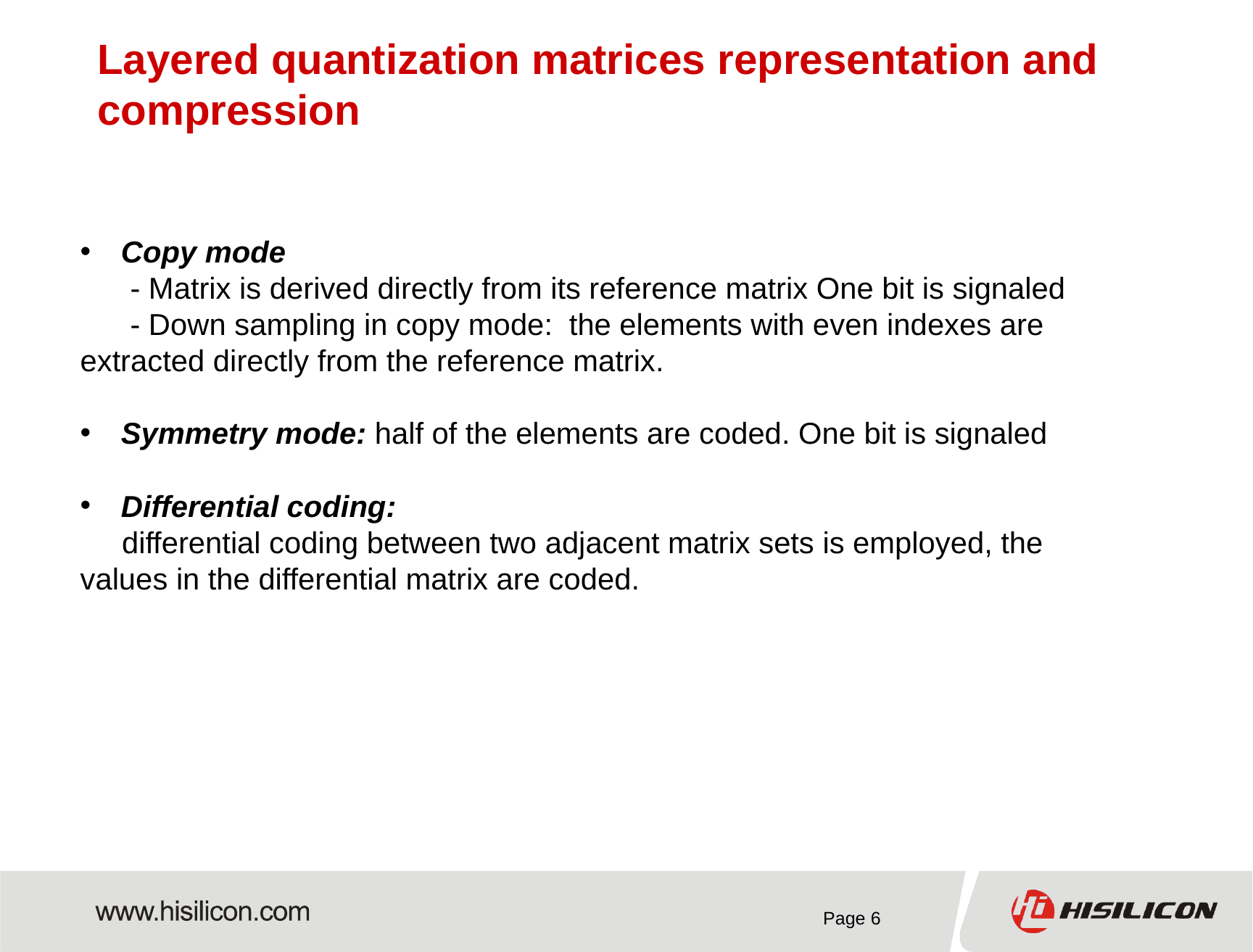

# Layered quantization matrices representation and compression
Copy mode
      - Matrix is derived directly from its reference matrix One bit is signaled
      - Down sampling in copy mode:  the elements with even indexes are extracted directly from the reference matrix.

Symmetry mode: half of the elements are coded. One bit is signaled

Differential coding:
     differential coding between two adjacent matrix sets is employed, the values in the differential matrix are coded.

Page 6